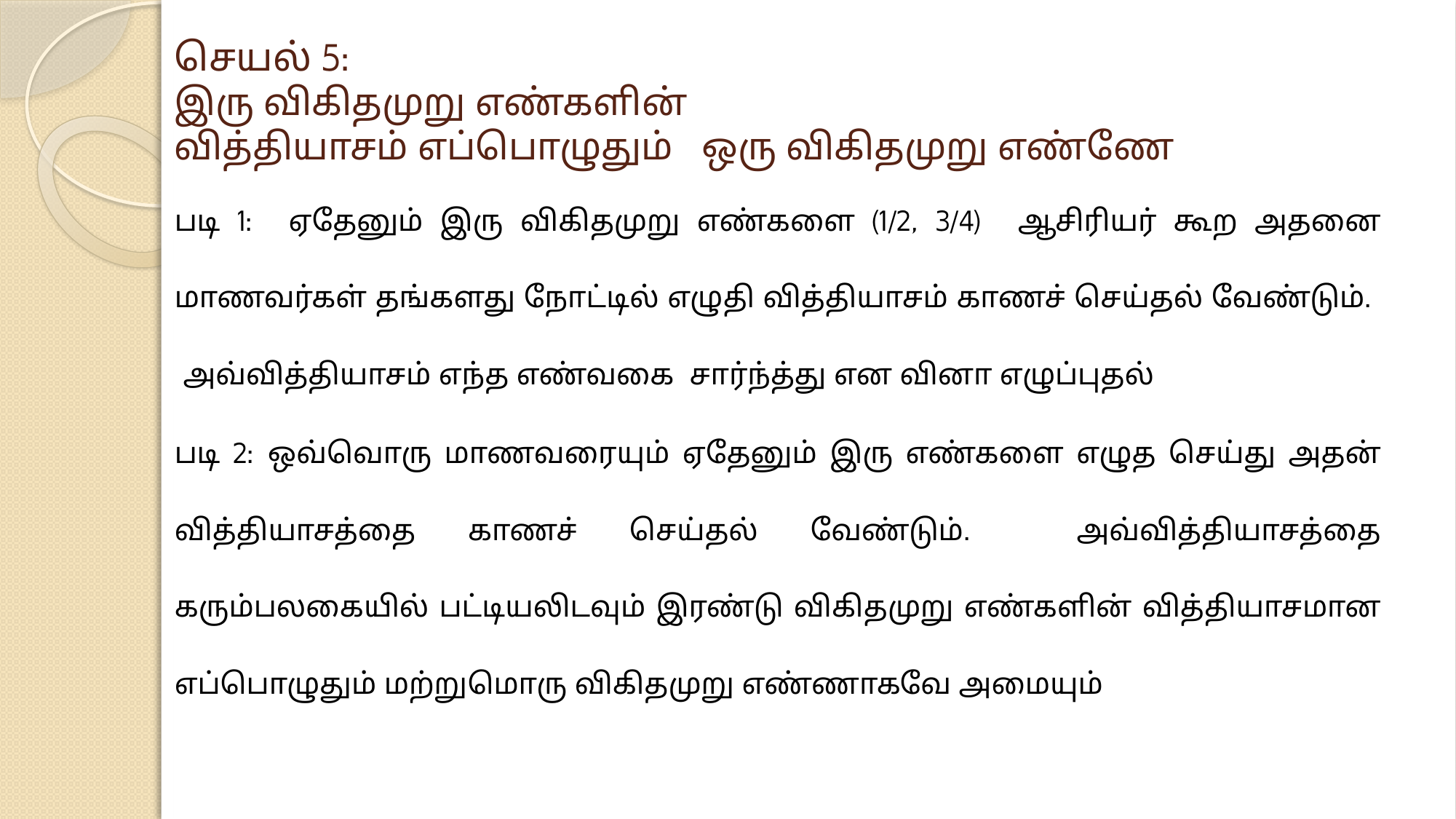

# செயல் 5: இரு விகிதமுறு எண்களின் வித்தியாசம் எப்பொழுதும்   ஒரு விகிதமுறு எண்ணே
படி 1:  ஏதேனும் இரு விகிதமுறு எண்களை (1/2, 3/4)  ஆசிரியர் கூற அதனை மாணவர்கள் தங்களது நோட்டில் எழுதி வித்தியாசம் காணச் செய்தல் வேண்டும்.   அவ்வித்தியாசம் எந்த எண்வகை  சார்ந்த்து என வினா எழுப்புதல்
படி 2: ஒவ்வொரு மாணவரையும் ஏதேனும் இரு எண்களை எழுத செய்து அதன் வித்தியாசத்தை காணச் செய்தல் வேண்டும்.  அவ்வித்தியாசத்தை கரும்பலகையில் பட்டியலிடவும் இரண்டு விகிதமுறு எண்களின் வித்தியாசமான எப்பொழுதும் மற்றுமொரு விகிதமுறு எண்ணாகவே அமையும்